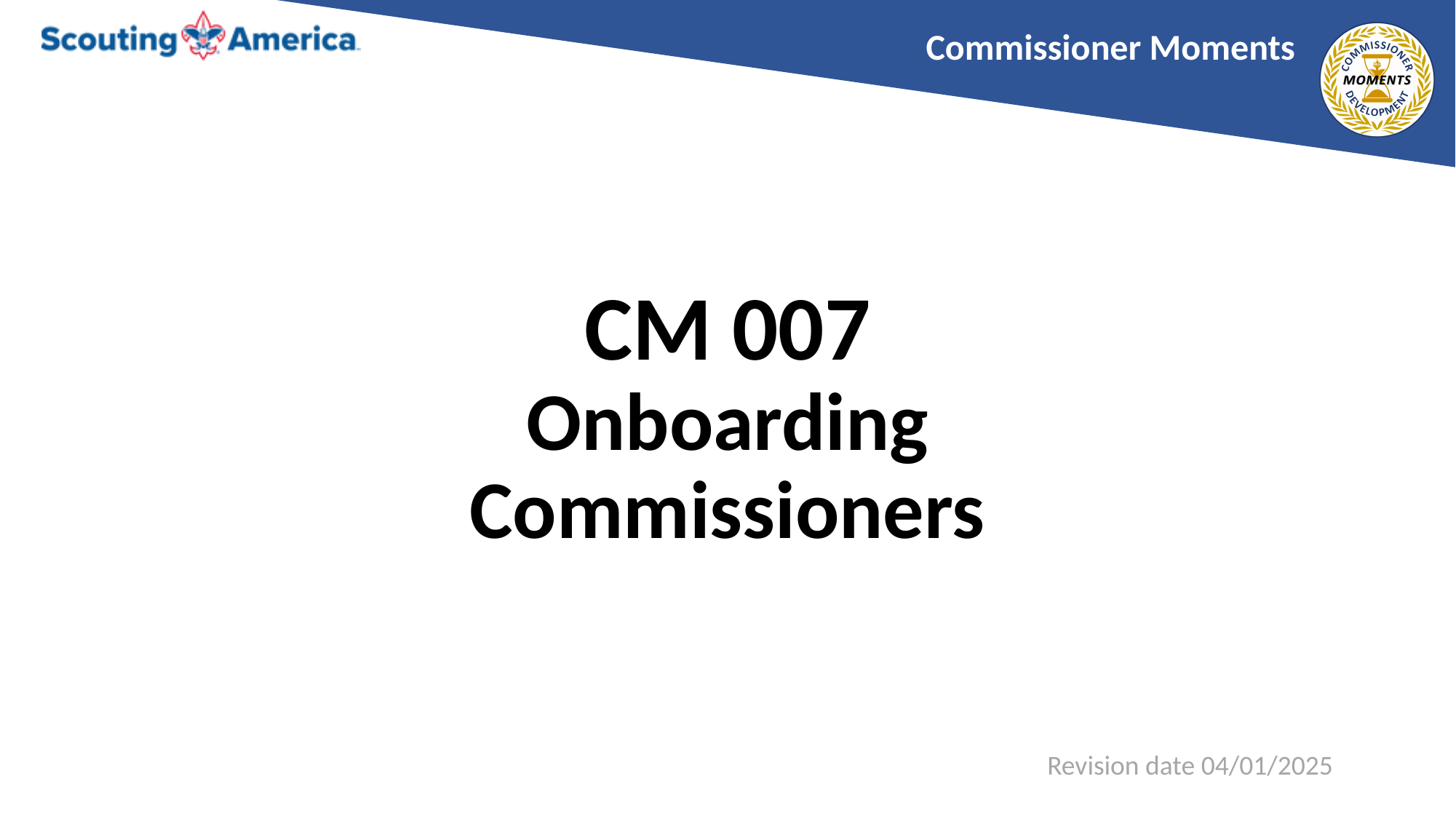

# CM 007 Onboarding Commissioners
Revision date 04/01/2025